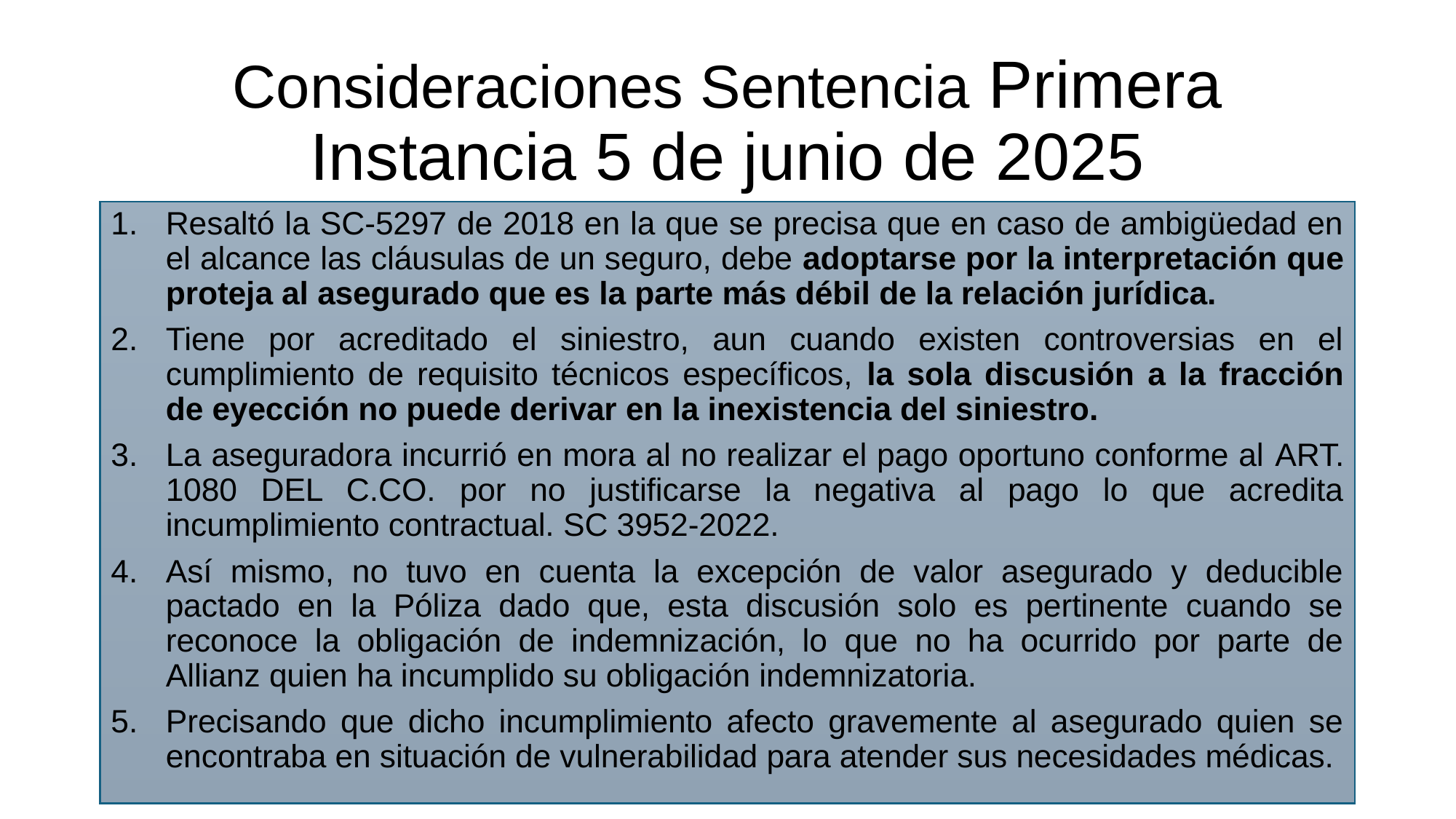

# Consideraciones Sentencia Primera Instancia 5 de junio de 2025
Resaltó la SC-5297 de 2018 en la que se precisa que en caso de ambigüedad en el alcance las cláusulas de un seguro, debe adoptarse por la interpretación que proteja al asegurado que es la parte más débil de la relación jurídica.
Tiene por acreditado el siniestro, aun cuando existen controversias en el cumplimiento de requisito técnicos específicos, la sola discusión a la fracción de eyección no puede derivar en la inexistencia del siniestro.
La aseguradora incurrió en mora al no realizar el pago oportuno conforme al Art. 1080 del C.Co. por no justificarse la negativa al pago lo que acredita incumplimiento contractual. SC 3952-2022.
Así mismo, no tuvo en cuenta la excepción de valor asegurado y deducible pactado en la Póliza dado que, esta discusión solo es pertinente cuando se reconoce la obligación de indemnización, lo que no ha ocurrido por parte de Allianz quien ha incumplido su obligación indemnizatoria.
Precisando que dicho incumplimiento afecto gravemente al asegurado quien se encontraba en situación de vulnerabilidad para atender sus necesidades médicas.